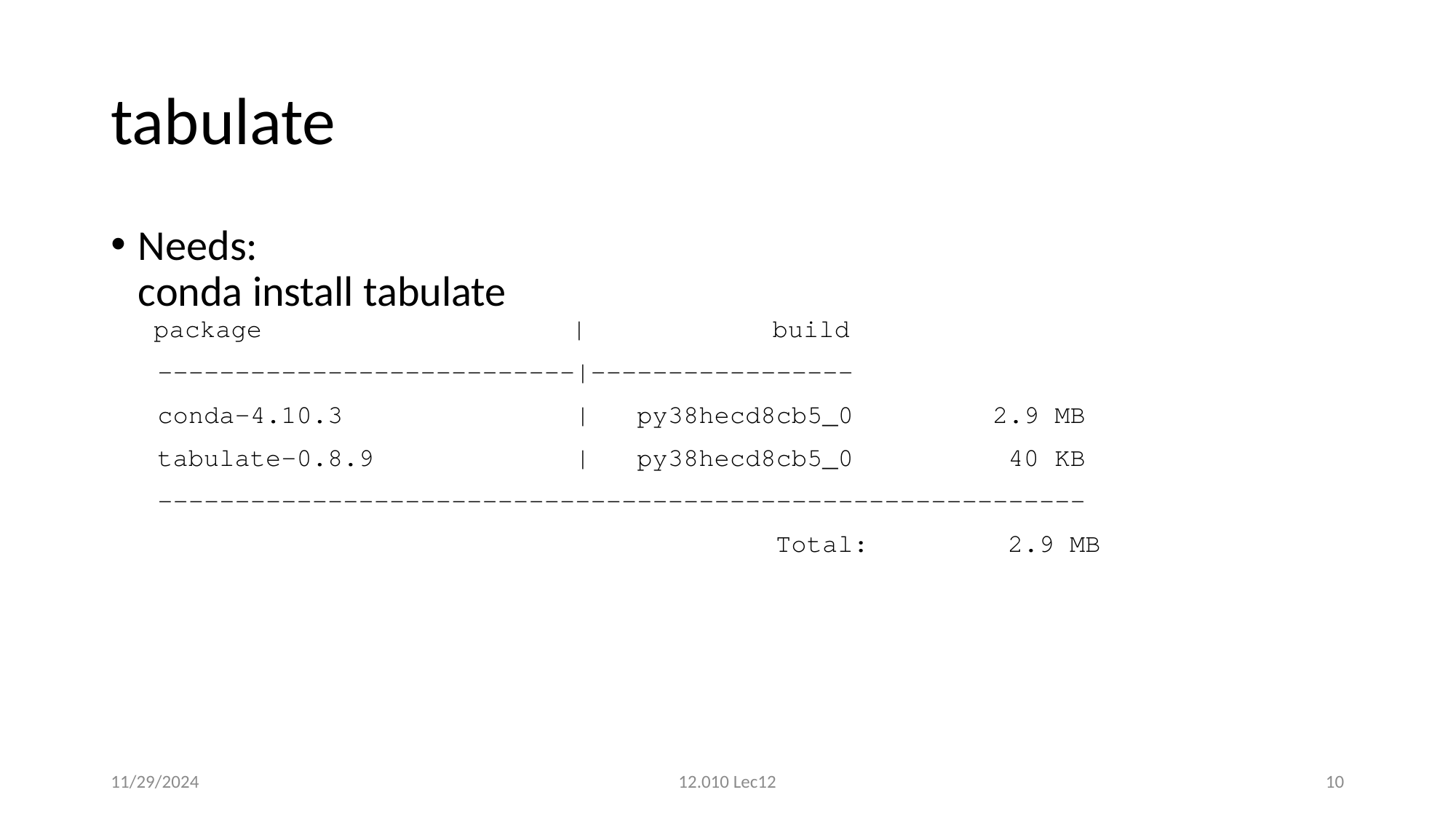

# tabulate
Needs:
conda install tabulate
 package                    |            build
   ---------------------------|-----------------
   conda-4.10.3               |   py38hecd8cb5_0         2.9 MB
   tabulate-0.8.9             |   py38hecd8cb5_0          40 KB
   ------------------------------------------------------------
                                           Total:         2.9 MB

11/29/2024
12.010 Lec12
10